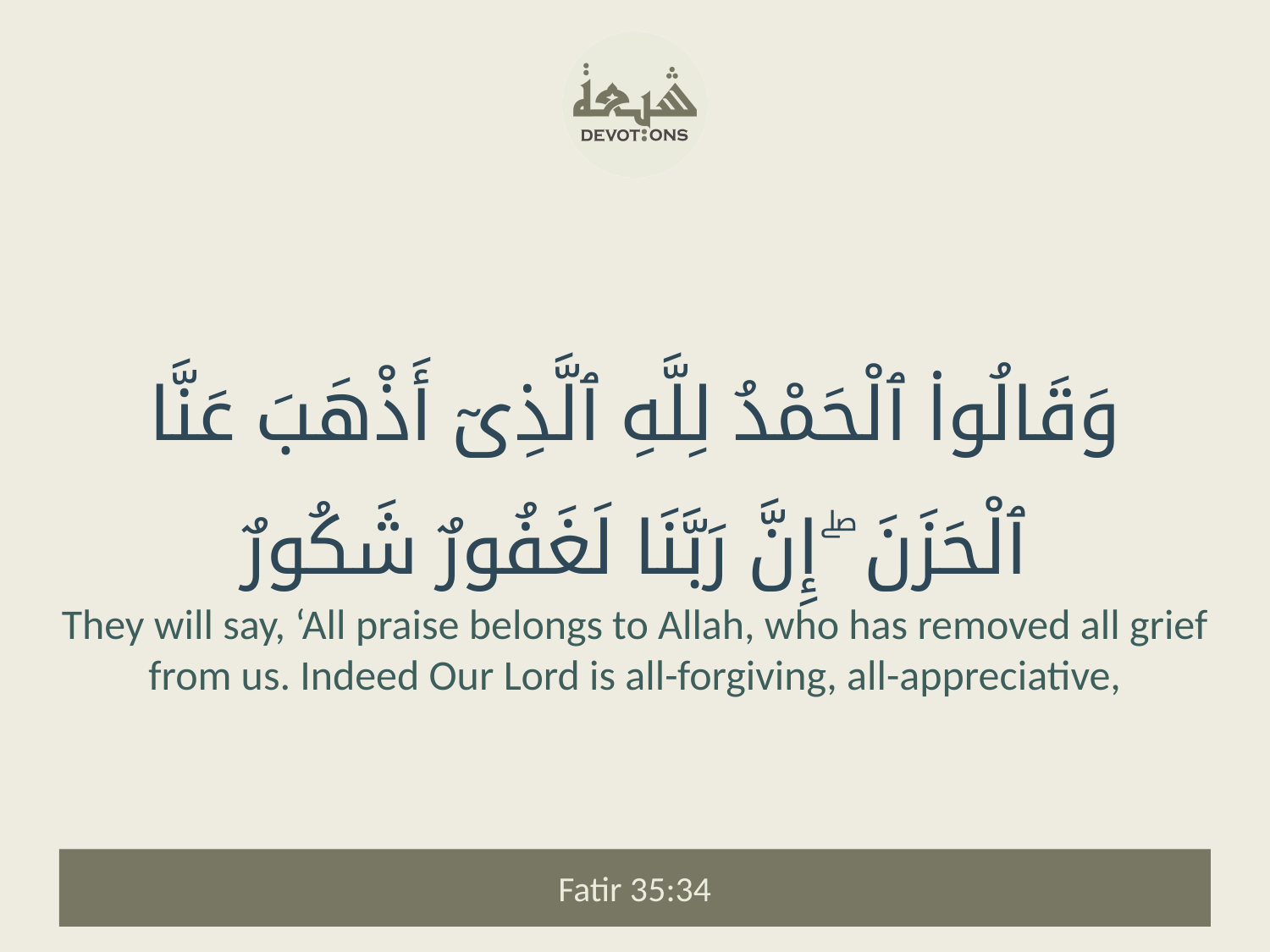

وَقَالُوا۟ ٱلْحَمْدُ لِلَّهِ ٱلَّذِىٓ أَذْهَبَ عَنَّا ٱلْحَزَنَ ۖ إِنَّ رَبَّنَا لَغَفُورٌ شَكُورٌ
They will say, ‘All praise belongs to Allah, who has removed all grief from us. Indeed Our Lord is all-forgiving, all-appreciative,
Fatir 35:34